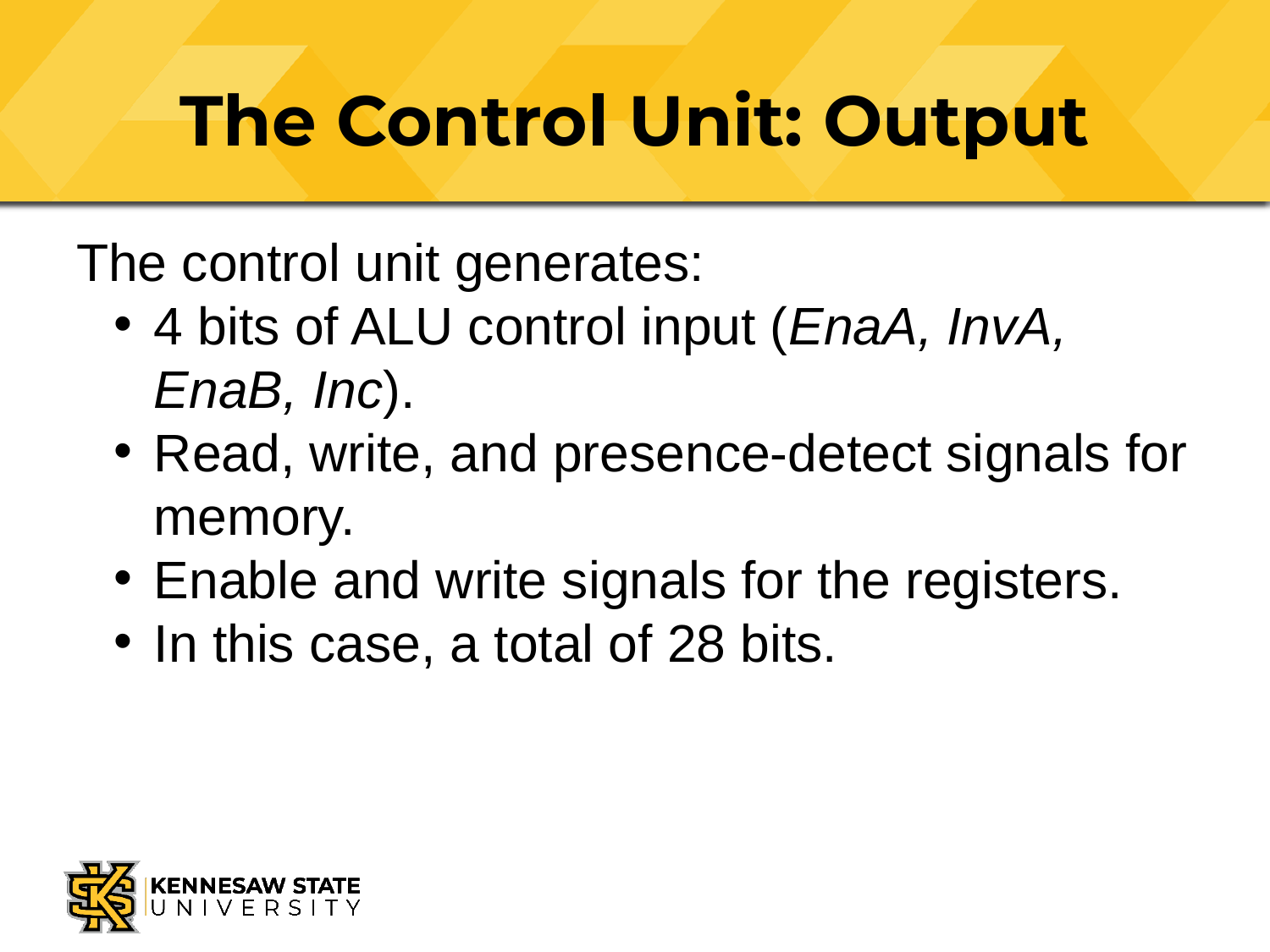

# The Control Unit: Output
The control unit generates:
4 bits of ALU control input (EnaA, InvA, EnaB, Inc).
Read, write, and presence-detect signals for memory.
Enable and write signals for the registers.
In this case, a total of 28 bits.